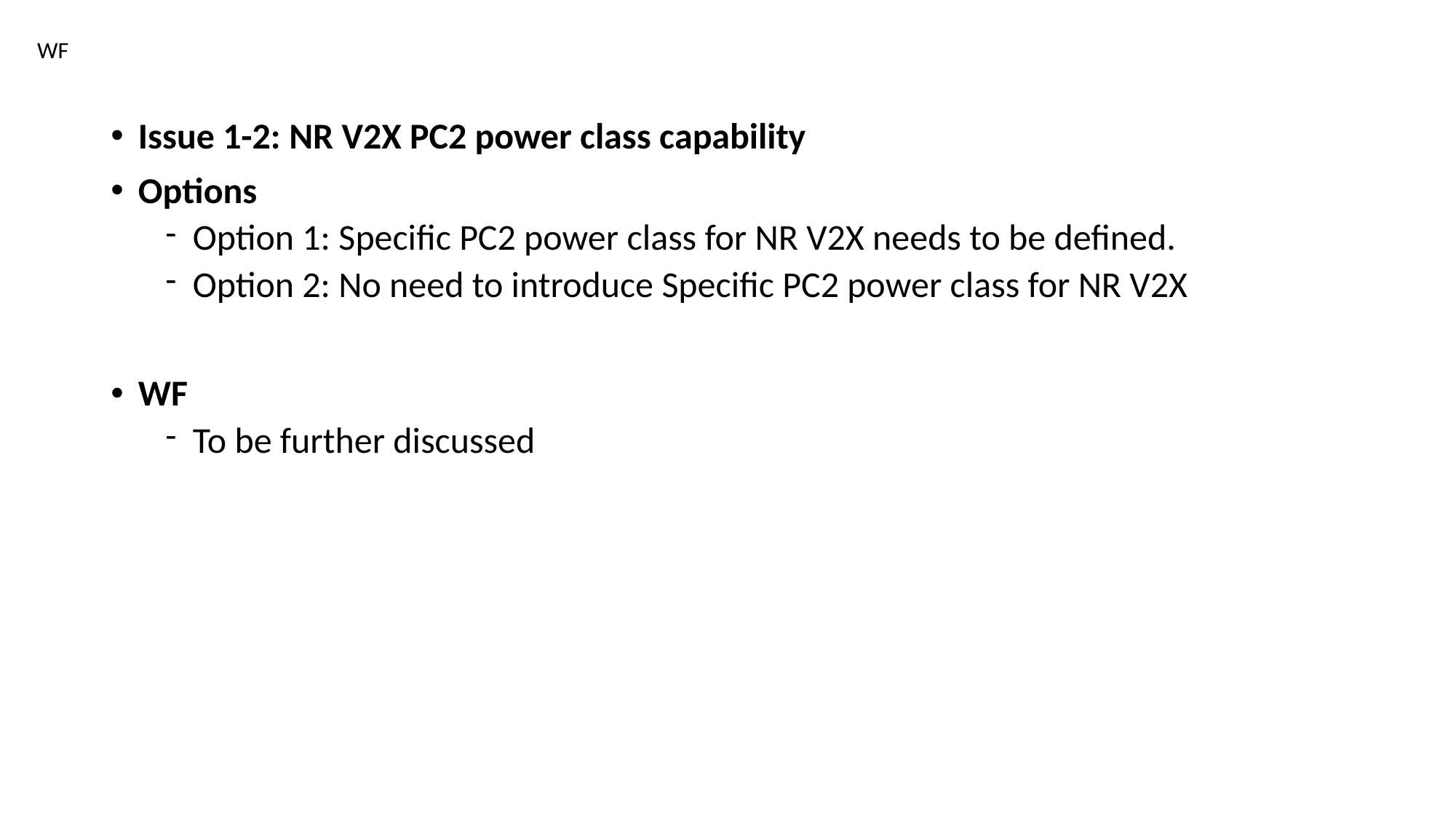

# WF
Issue 1-2: NR V2X PC2 power class capability
Options
Option 1: Specific PC2 power class for NR V2X needs to be defined.
Option 2: No need to introduce Specific PC2 power class for NR V2X

WF
To be further discussed